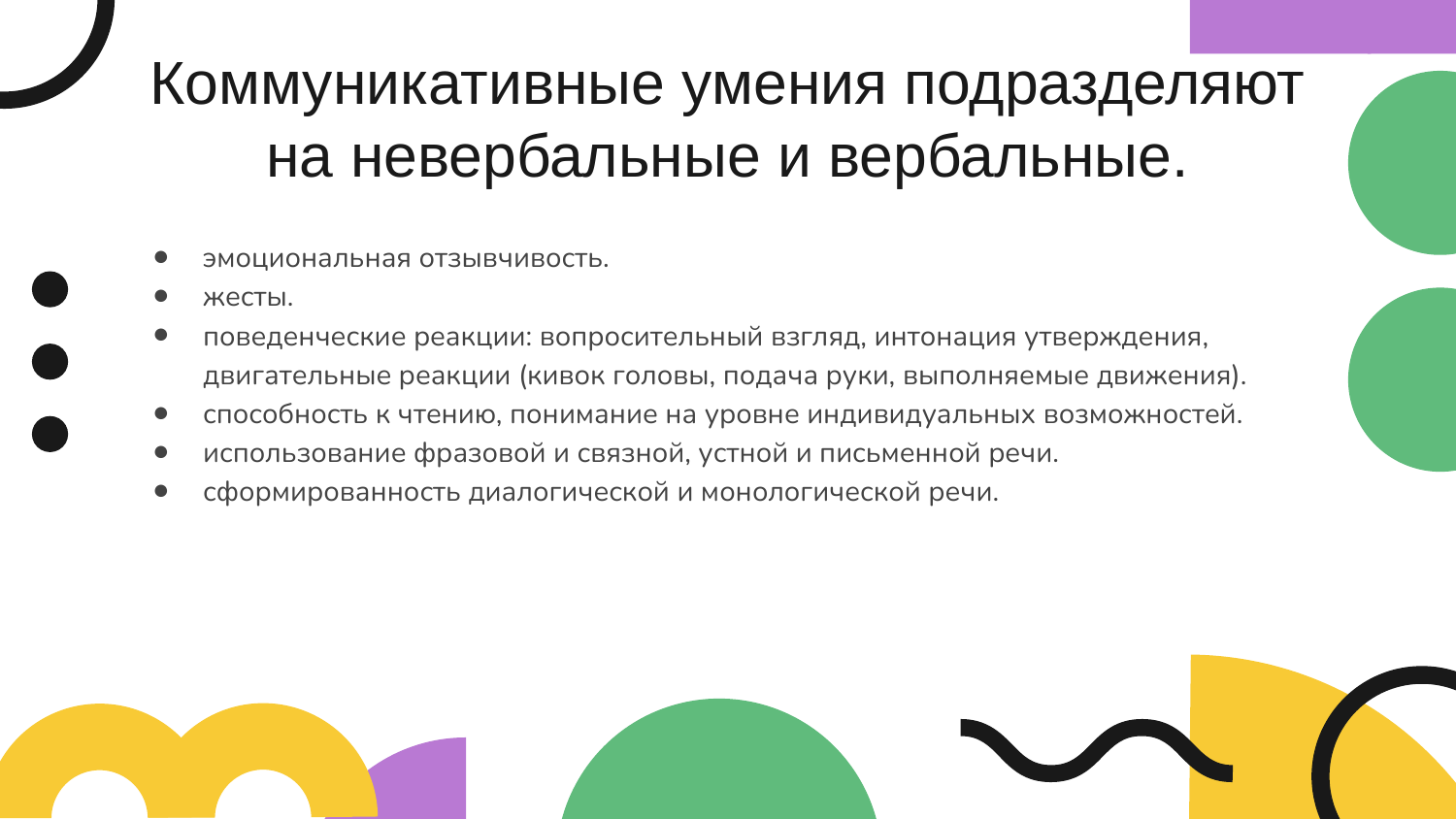

# Коммуникативные умения подразделяют на невербальные и вербальные.
эмоциональная отзывчивость.
жесты.
поведенческие реакции: вопросительный взгляд, интонация утверждения, двигательные реакции (кивок головы, подача руки, выполняемые движения).
способность к чтению, понимание на уровне индивидуальных возможностей.
использование фразовой и связной, устной и письменной речи.
сформированность диалогической и монологической речи.